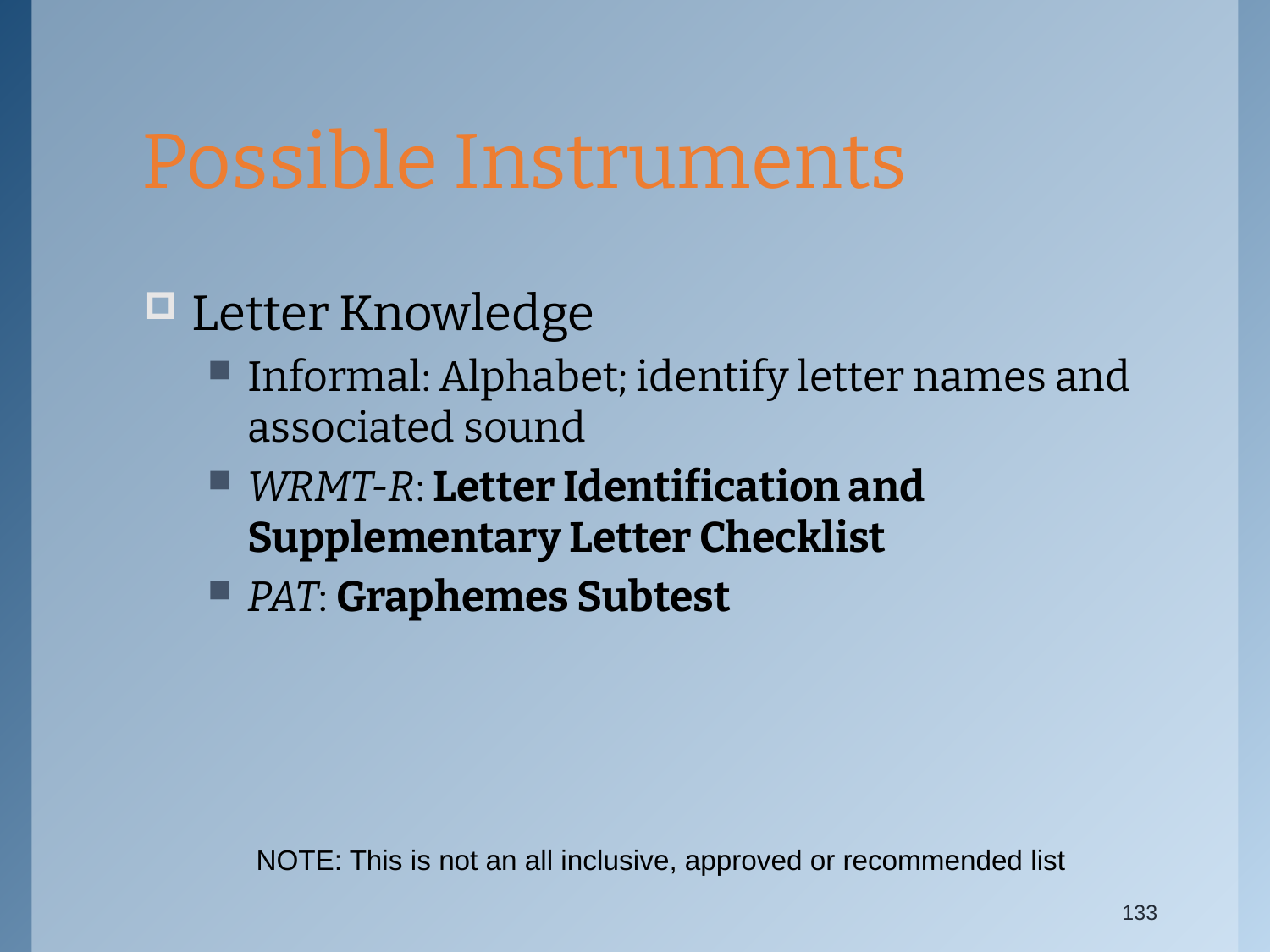

Possible Instruments
Letter Knowledge
Informal: Alphabet; identify letter names and associated sound
WRMT-R: Letter Identification and Supplementary Letter Checklist
PAT: Graphemes Subtest

NOTE: This is not an all inclusive, approved or recommended list
133